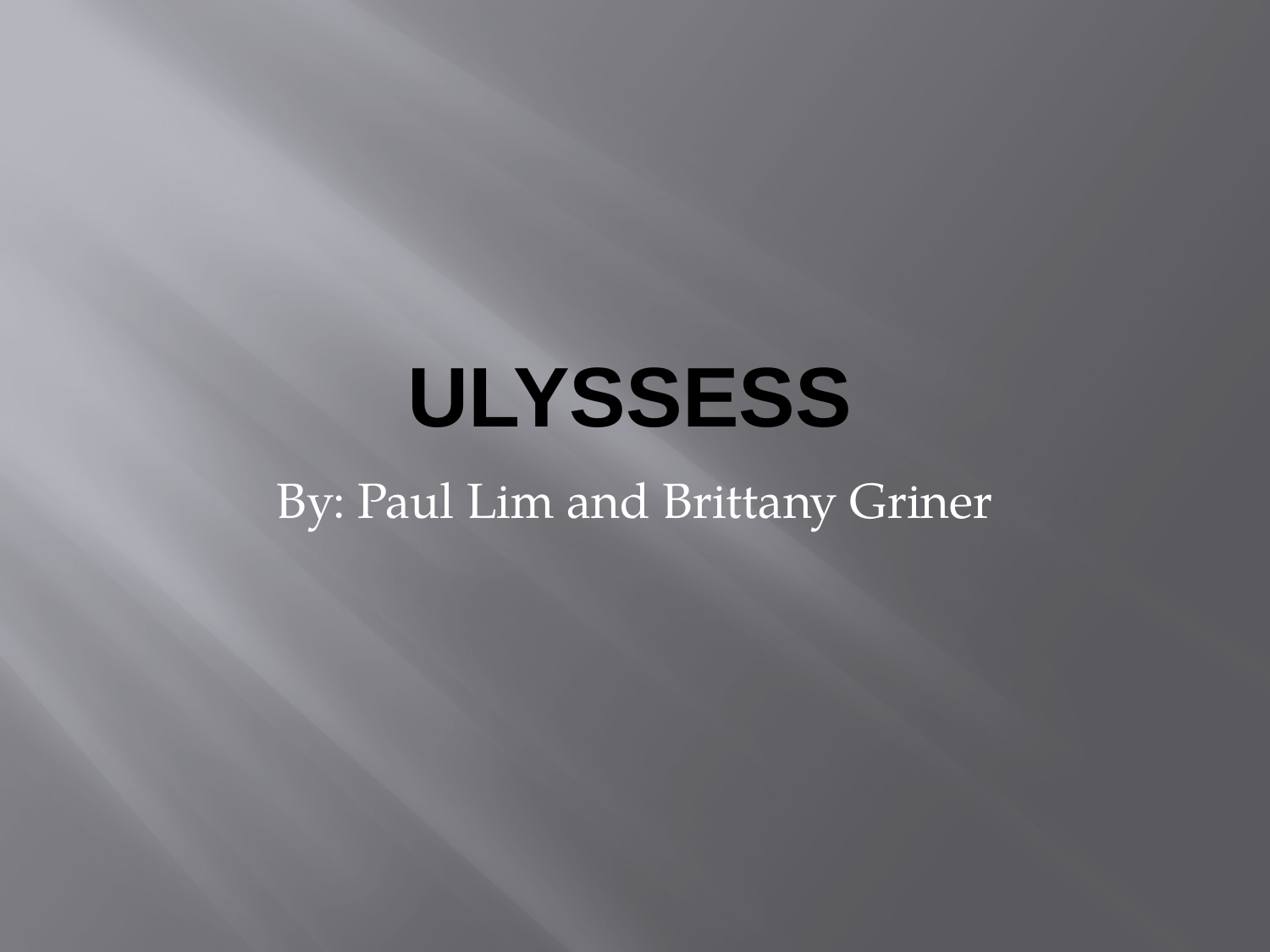

# Ulyssess
By: Paul Lim and Brittany Griner